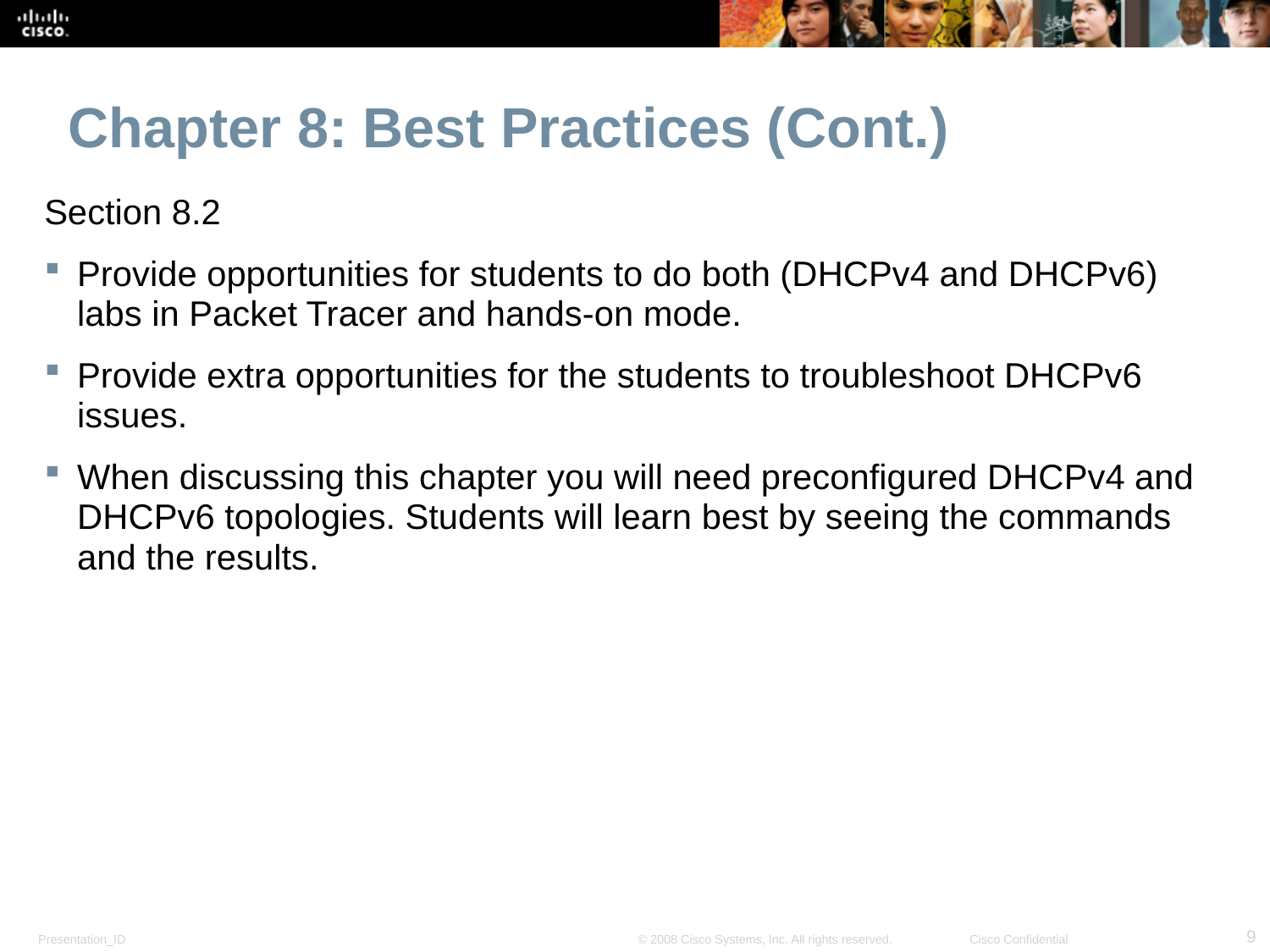

Chapter 8: Best Practices (Cont.)
Section 8.2
Provide opportunities for students to do both (DHCPv4 and DHCPv6) labs in Packet Tracer and hands-on mode.
Provide extra opportunities for the students to troubleshoot DHCPv6 issues.
When discussing this chapter you will need preconfigured DHCPv4 and DHCPv6 topologies. Students will learn best by seeing the commands and the results.